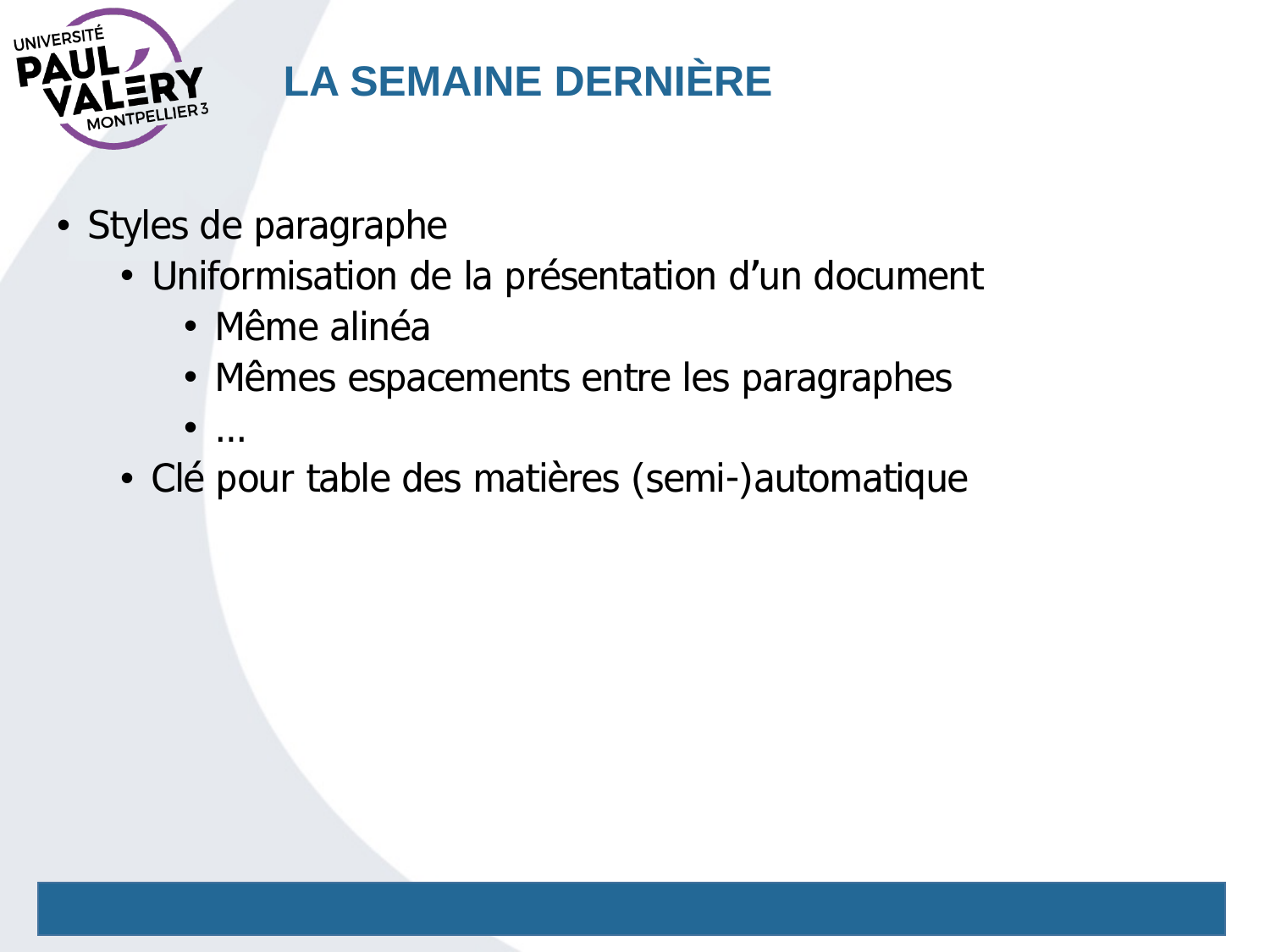

# LA SEMAINE DERNIÈRE
Styles de paragraphe
Uniformisation de la présentation d’un document
Même alinéa
Mêmes espacements entre les paragraphes
…
Clé pour table des matières (semi-)automatique